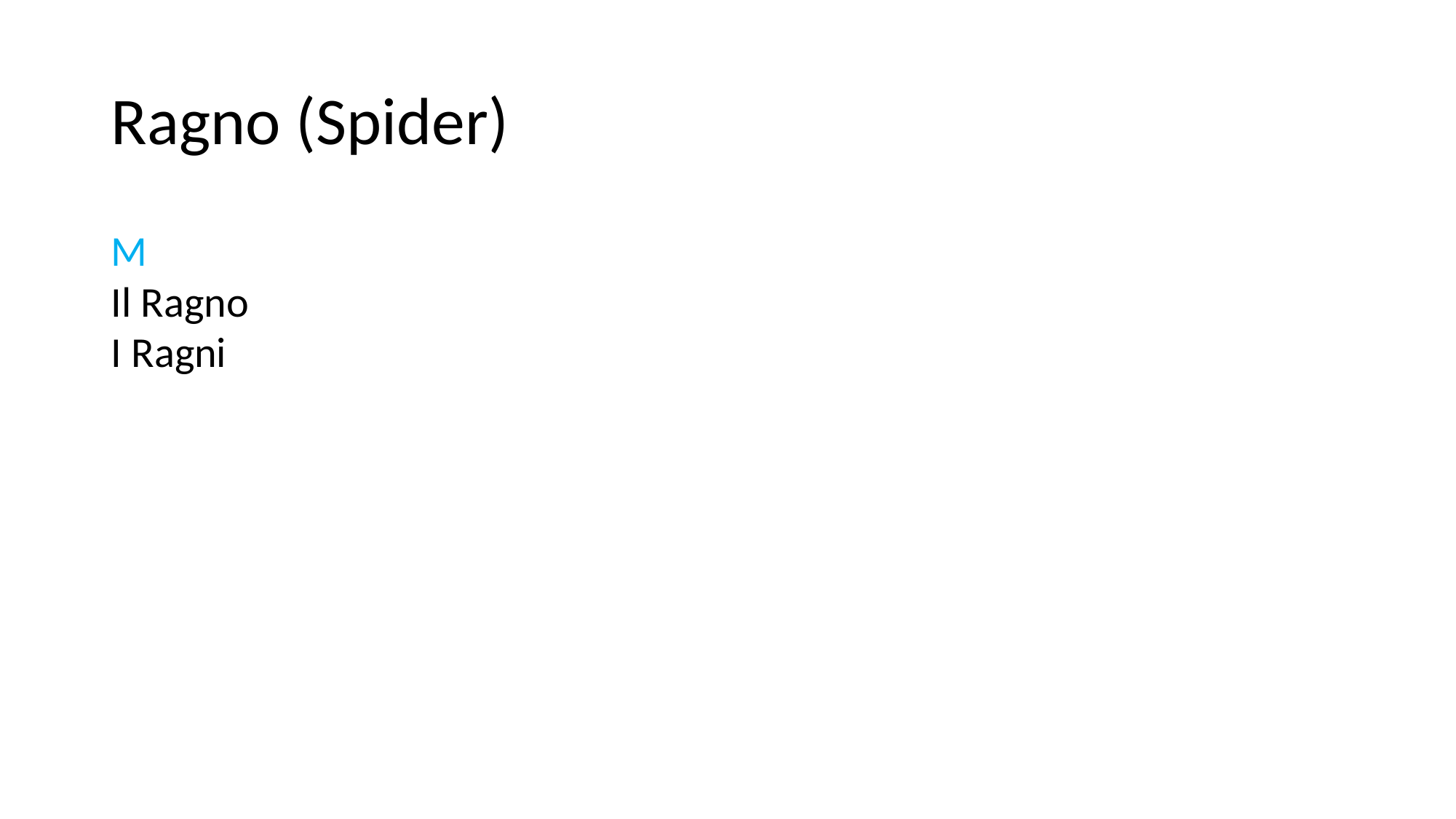

# Ragno (Spider)
M
Il Ragno
I Ragni